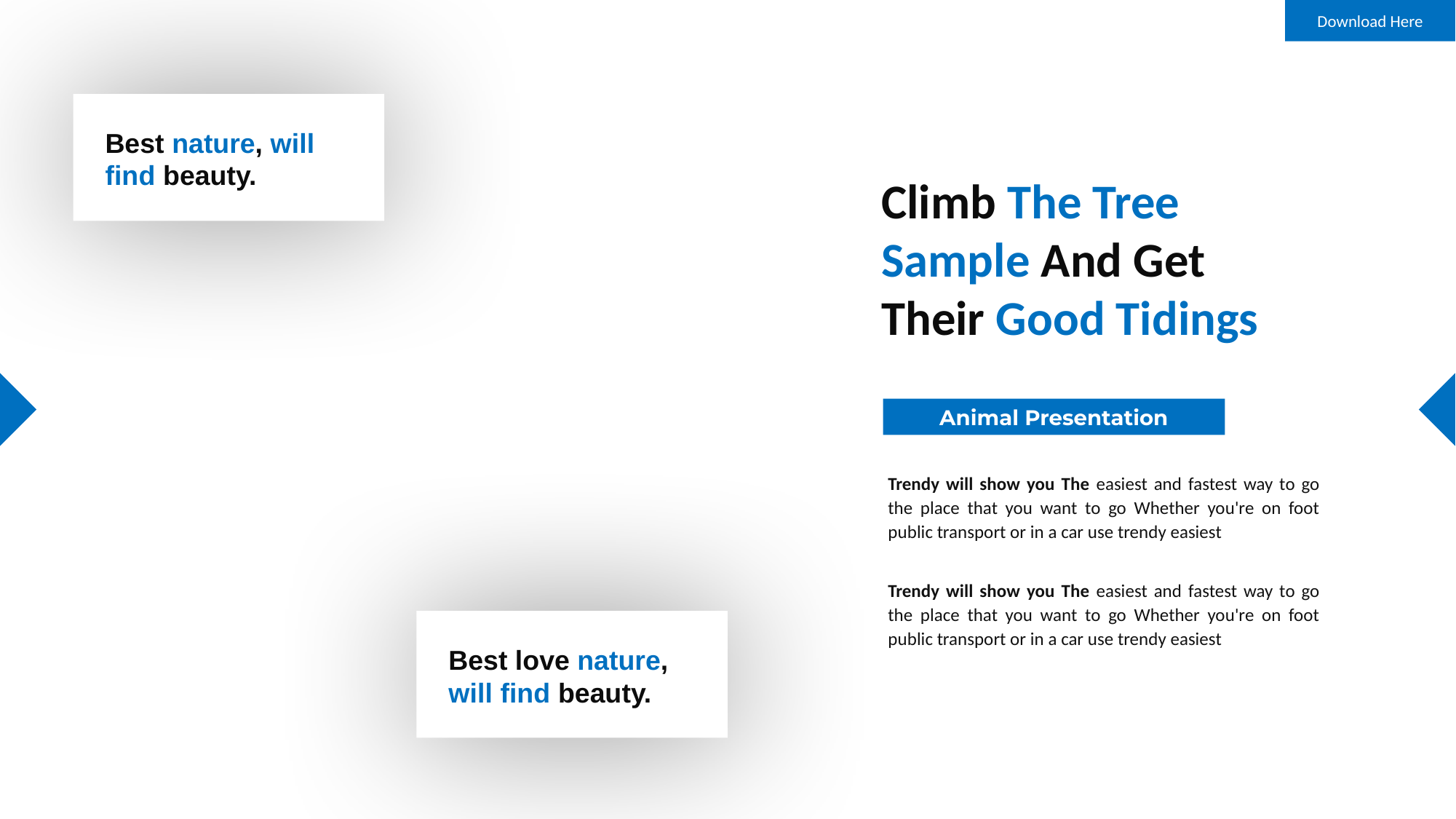

Download Here

Best nature, will find beauty.
Climb The Tree Sample And Get Their Good Tidings

Animal Presentation
Trendy will show you The easiest and fastest way to go the place that you want to go Whether you're on foot public transport or in a car use trendy easiest
Trendy will show you The easiest and fastest way to go the place that you want to go Whether you're on foot public transport or in a car use trendy easiest

Best love nature, will find beauty.